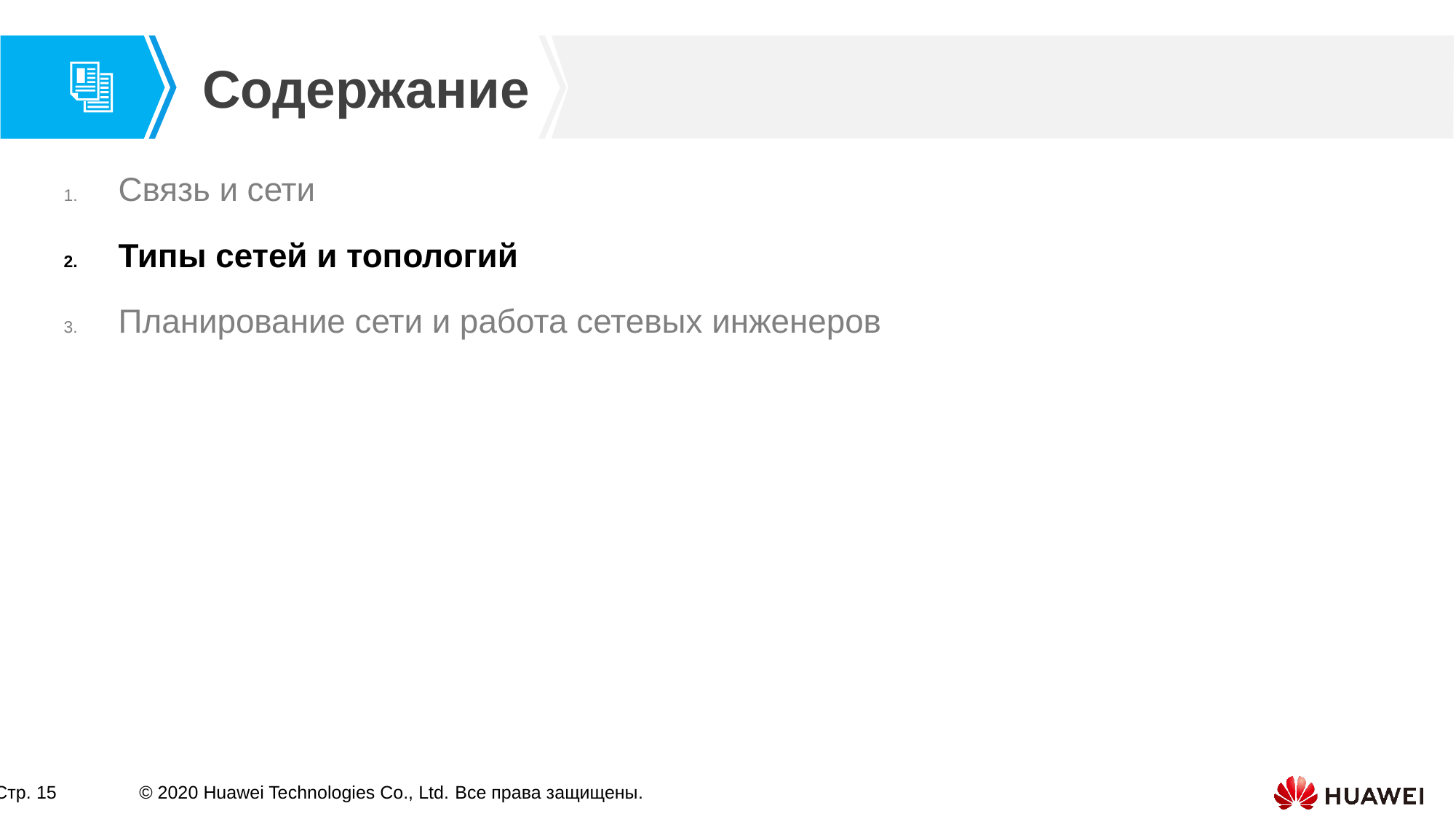

Связь и сети
Типы сетей и топологий
Планирование сети и работа сетевых инженеров